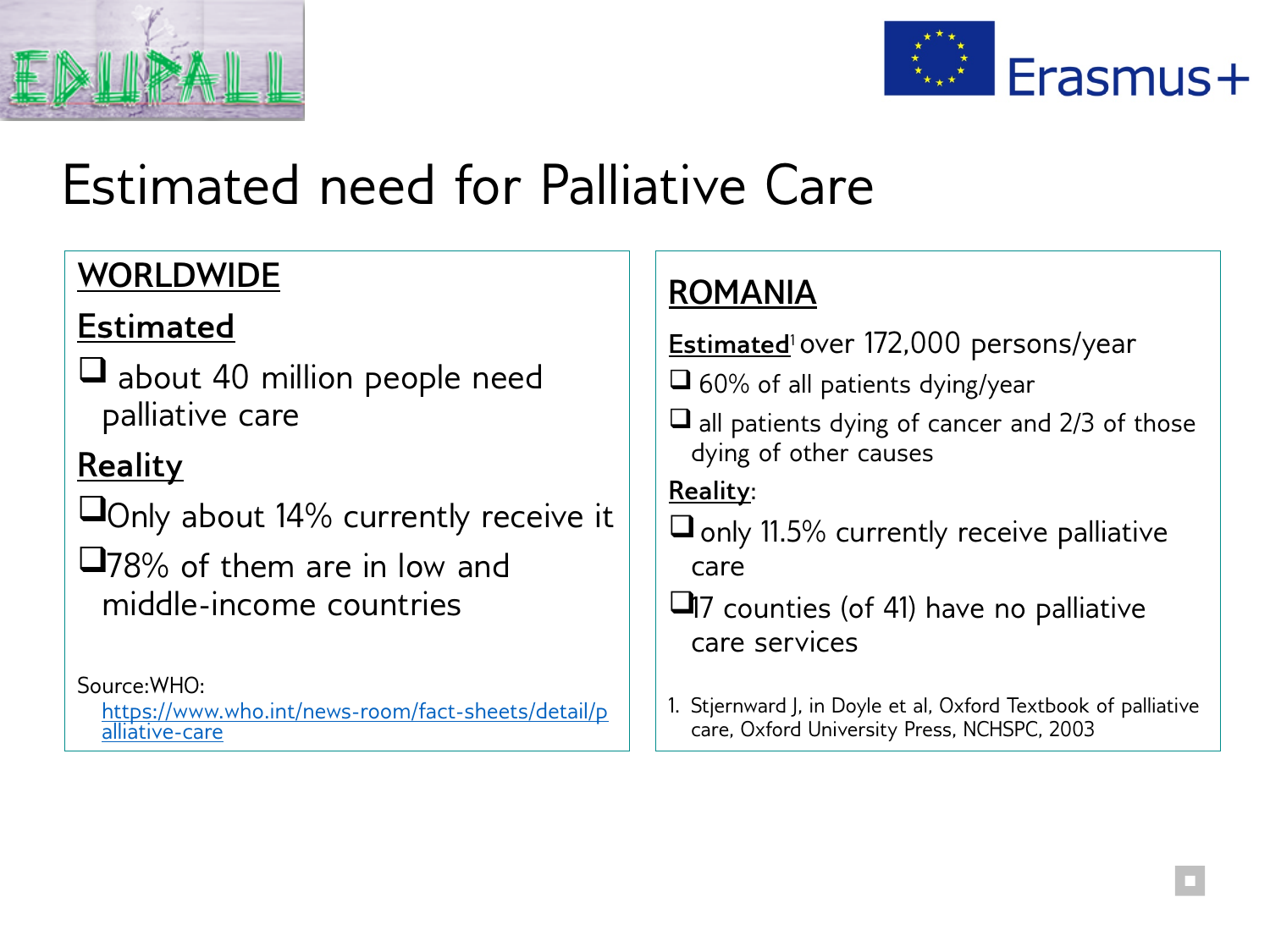

# Estimated need for Palliative Care
WORLDWIDE
Estimated
 about 40 million people need palliative care
Reality
Only about 14% currently receive it
78% of them are in low and middle-income countries

Source:WHO: https://www.who.int/news-room/fact-sheets/detail/palliative-care

ROMANIA
Estimated1 over 172,000 persons/year
 60% of all patients dying/year
 all patients dying of cancer and 2/3 of those dying of other causes
Reality:
 only 11.5% currently receive palliative care
17 counties (of 41) have no palliative care services

Stjernward J, in Doyle et al, Oxford Textbook of palliative care, Oxford University Press, NCHSPC, 2003